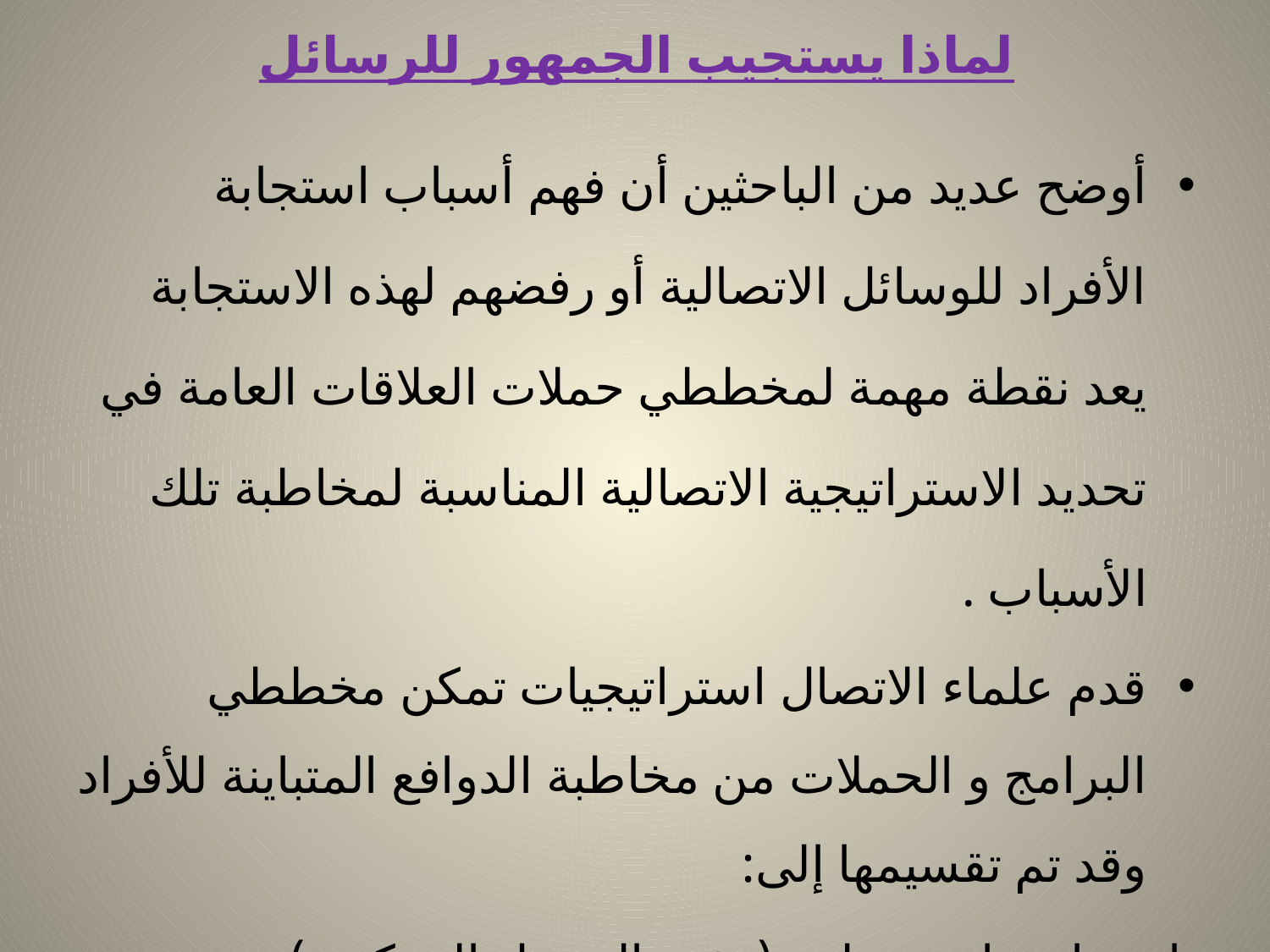

# لماذا يستجيب الجمهور للرسائل
أوضح عديد من الباحثين أن فهم أسباب استجابة الأفراد للوسائل الاتصالية أو رفضهم لهذه الاستجابة يعد نقطة مهمة لمخططي حملات العلاقات العامة في تحديد الاستراتيجية الاتصالية المناسبة لمخاطبة تلك الأسباب .
قدم علماء الاتصال استراتيجيات تمكن مخططي البرامج و الحملات من مخاطبة الدوافع المتباينة للأفراد وقد تم تقسيمها إلى:
 استراتيجيات منطقية(تشبه المدخل المركزي)
استراتيجيات وجدانية (تشبه المركز الدائري).